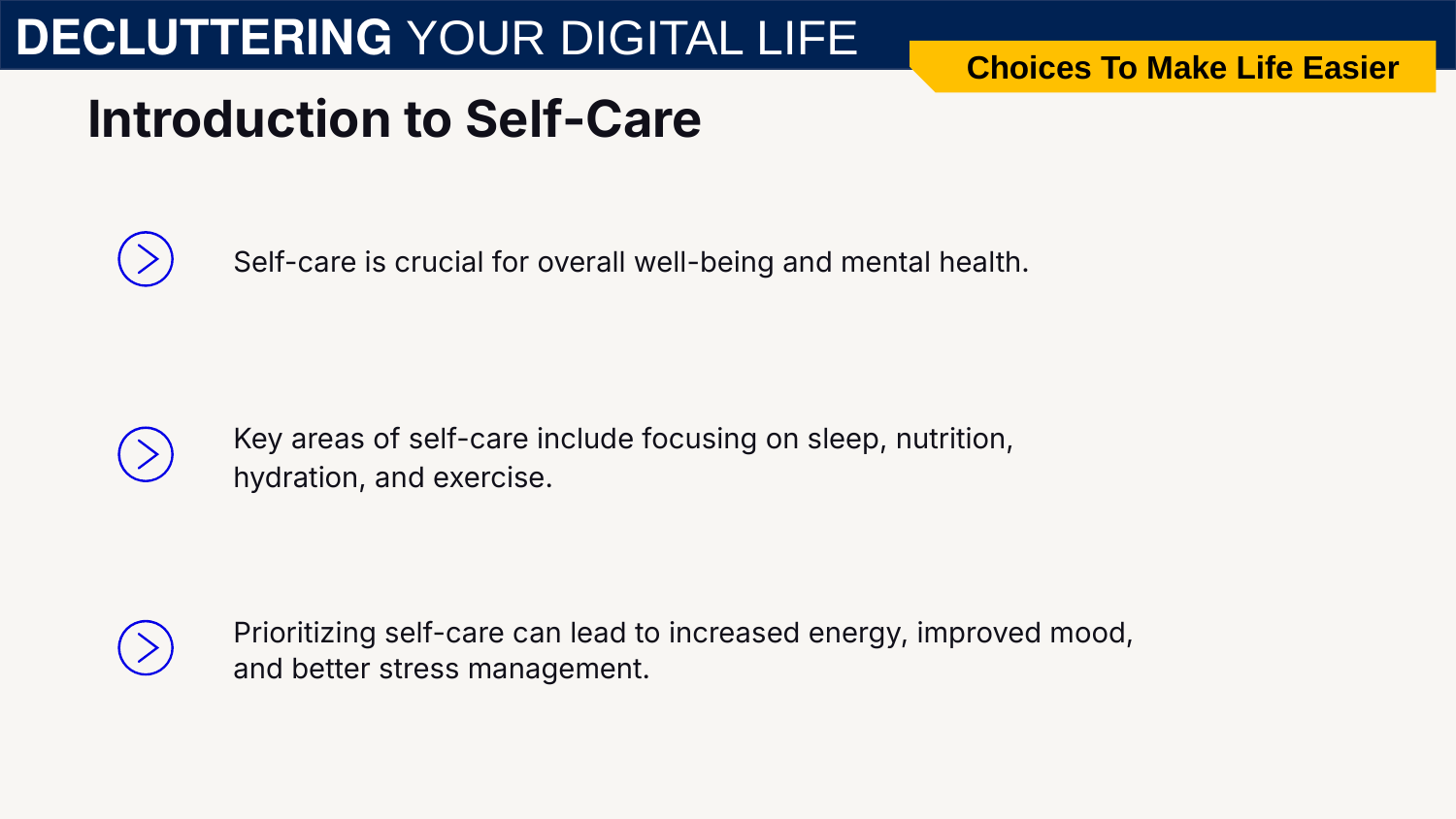

DECLUTTERING YOUR DIGITAL LIFE
Choices To Make Life Easier

# Introduction to Self-Care
Self-care is crucial for overall well-being and mental health.

Key areas of self-care include focusing on sleep, nutrition, hydration, and exercise.

Prioritizing self-care can lead to increased energy, improved mood, and better stress management.